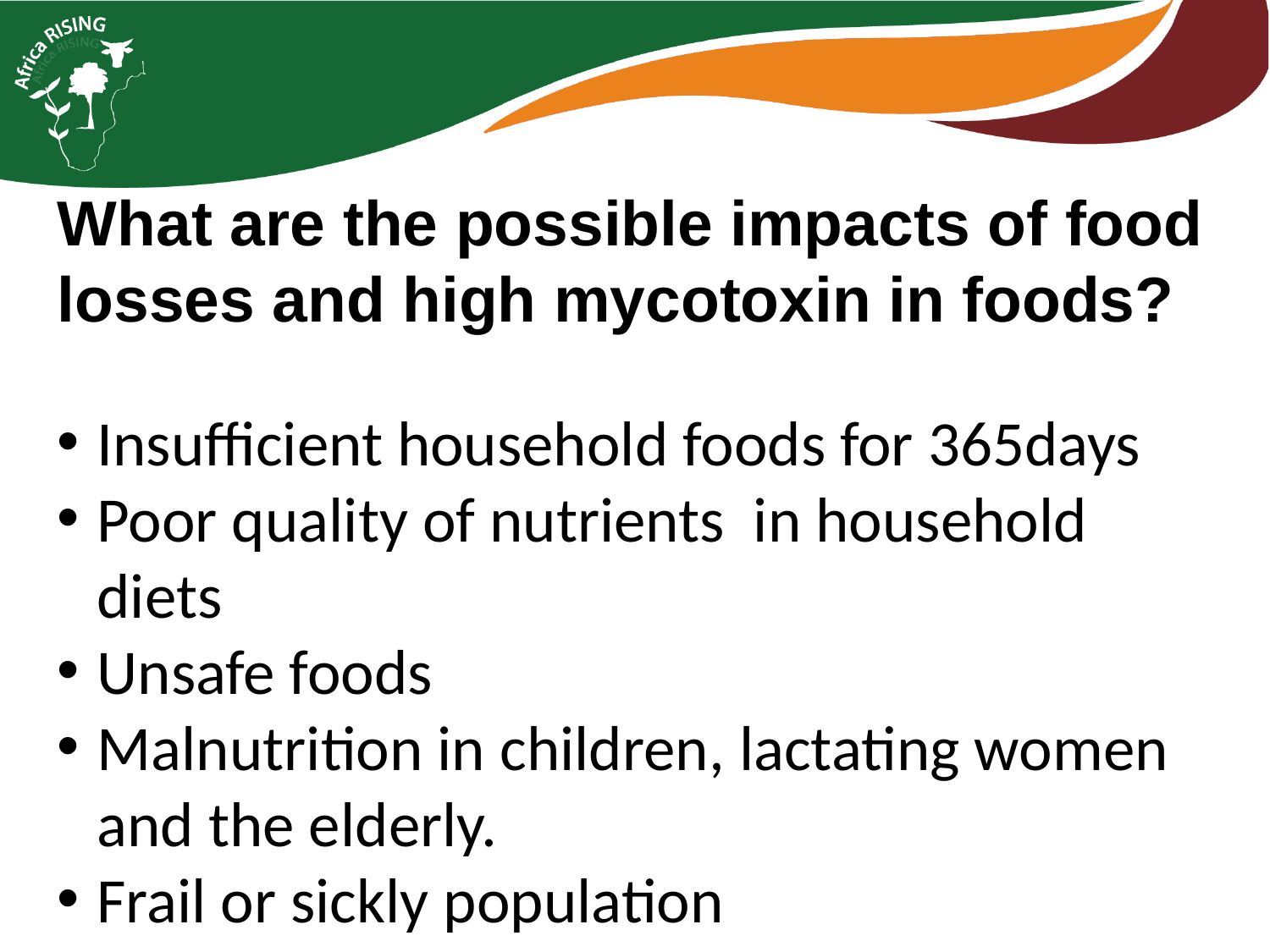

What are the possible impacts of food losses and high mycotoxin in foods?
Insufficient household foods for 365days
Poor quality of nutrients  in household diets
Unsafe foods
Malnutrition in children, lactating women and the elderly.
Frail or sickly population